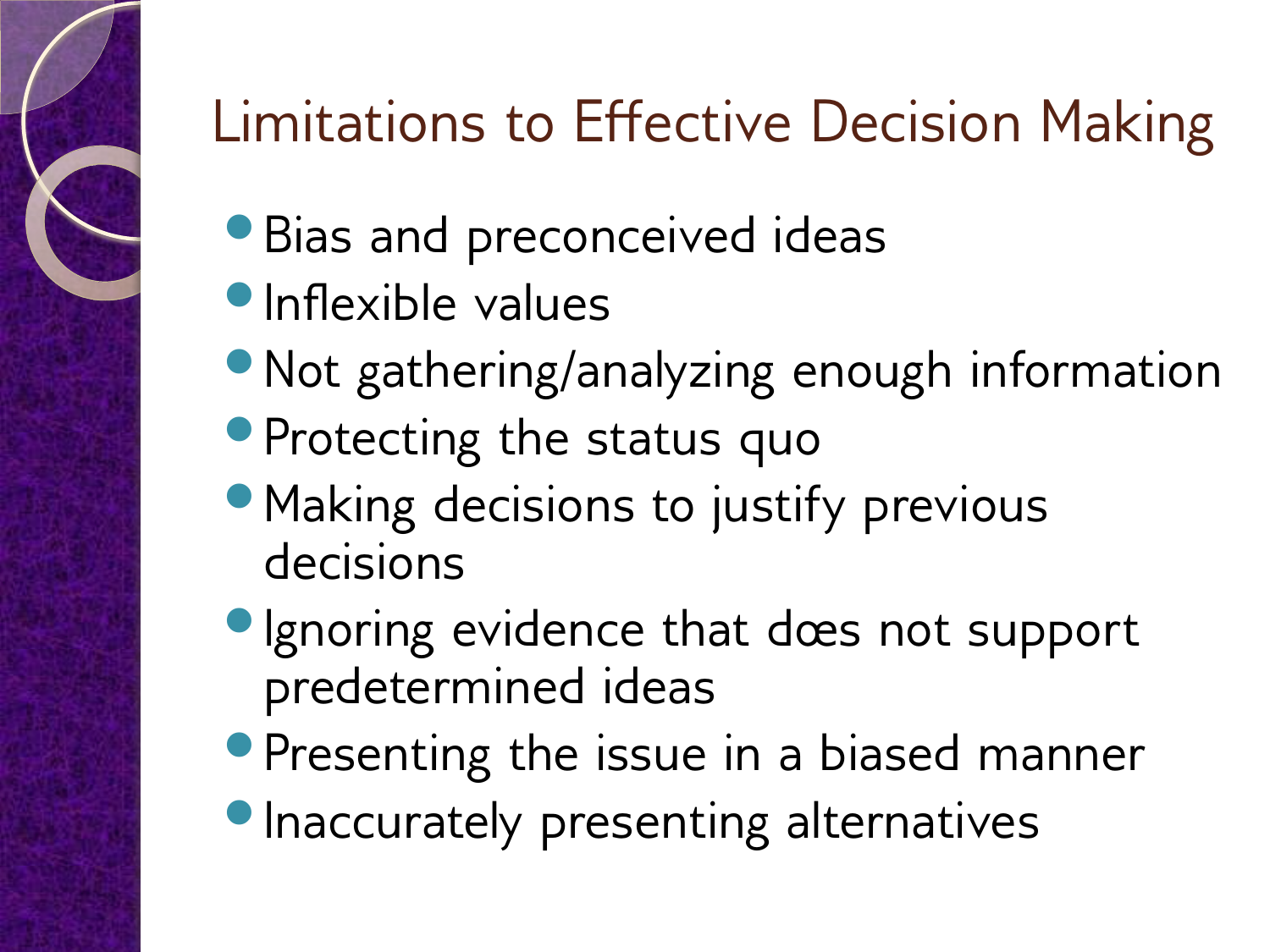

# Limitations to Effective Decision Making
Bias and preconceived ideas
Inflexible values
Not gathering/analyzing enough information
Protecting the status quo
Making decisions to justify previous decisions
Ignoring evidence that does not support predetermined ideas
Presenting the issue in a biased manner
Inaccurately presenting alternatives